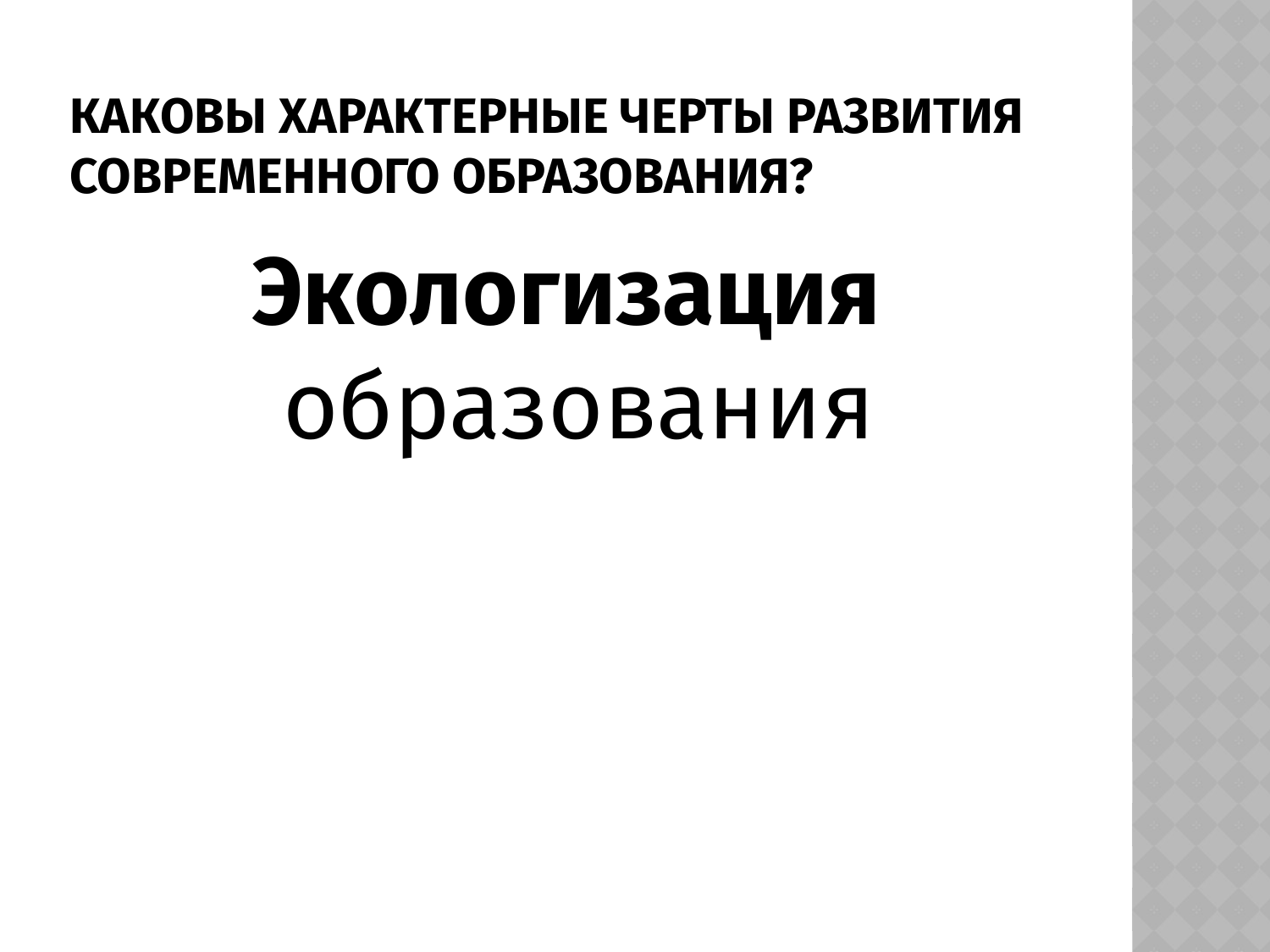

# Каковы характерные черты развития современного образования?
Экологизация образования

9